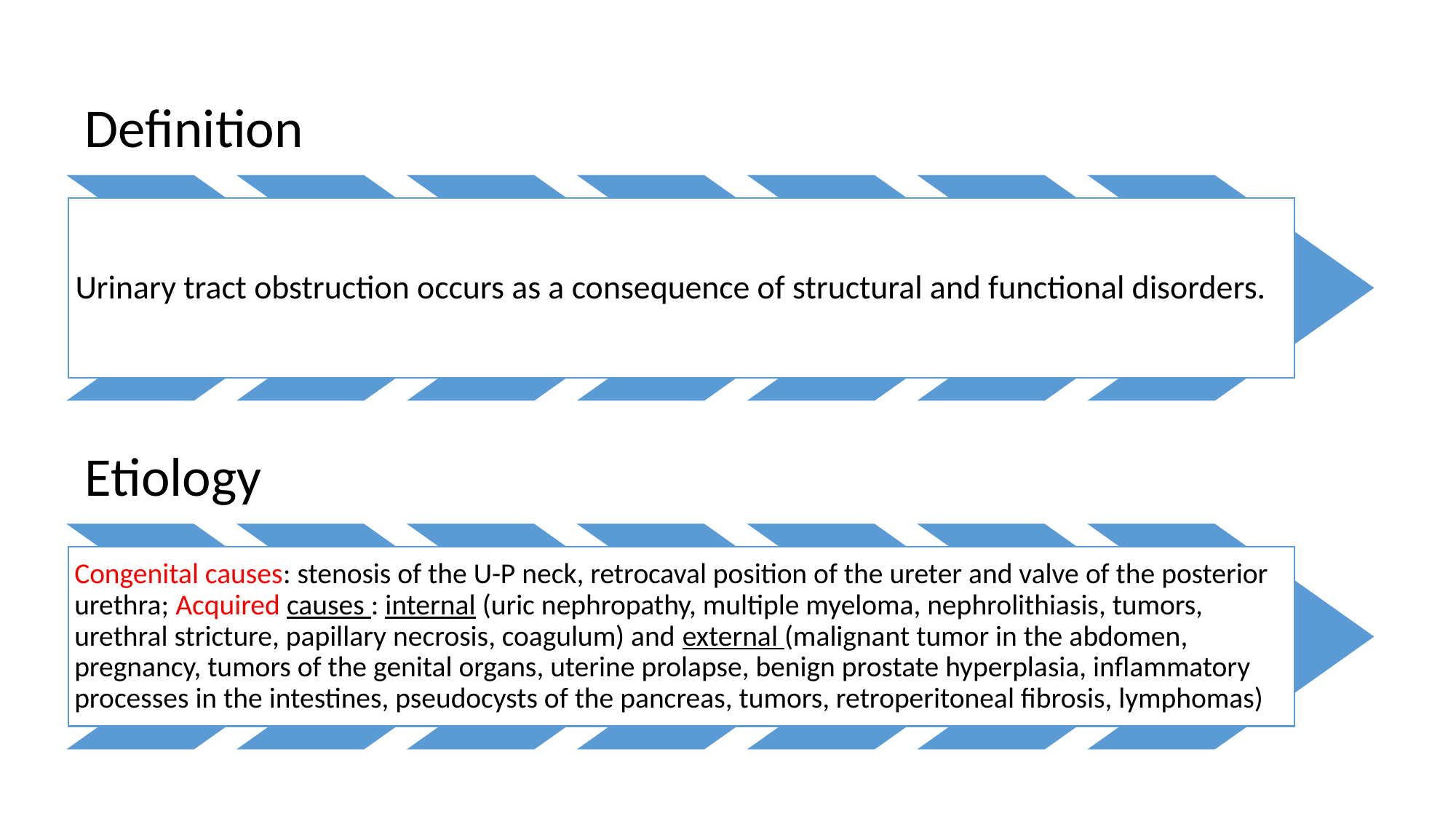

Definition
Urinary tract obstruction occurs as a consequence of structural and functional disorders.
Etiology
Congenital causes: stenosis of the U-P neck, retrocaval position of the ureter and valve of the posterior urethra; Acquired causes : internal (uric nephropathy, multiple myeloma, nephrolithiasis, tumors, urethral stricture, papillary necrosis, coagulum) and external (malignant tumor in the abdomen, pregnancy, tumors of the genital organs, uterine prolapse, benign prostate hyperplasia, inflammatory processes in the intestines, pseudocysts of the pancreas, tumors, retroperitoneal fibrosis, lymphomas)